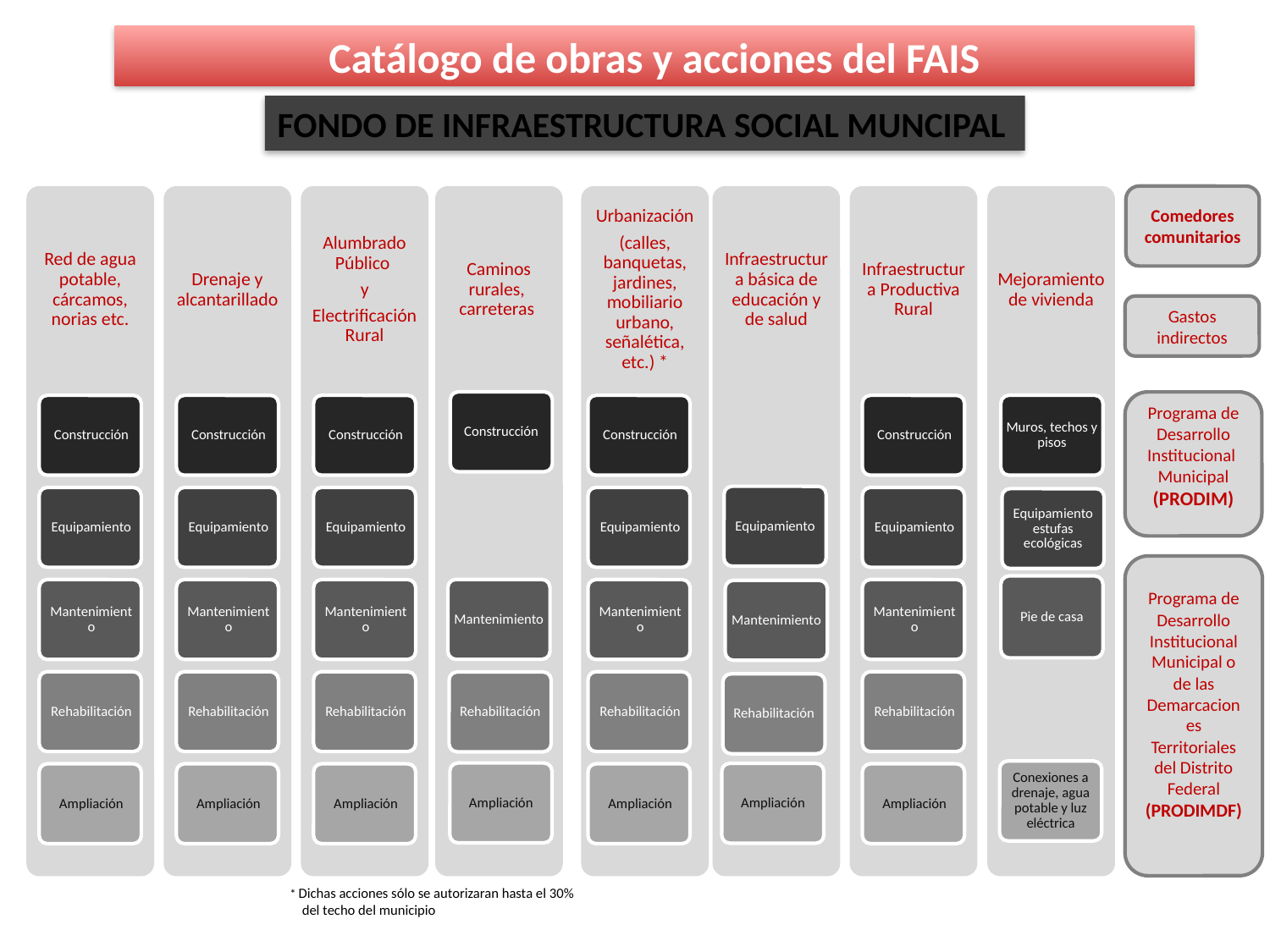

Catálogo de obras y acciones del FAIS
FONDO DE INFRAESTRUCTURA SOCIAL MUNCIPAL
Red de agua potable, cárcamos, norias etc.
Construcción
Equipamiento
Mantenimiento
Rehabilitación
Ampliación
Drenaje y alcantarillado
Construcción
Equipamiento
Mantenimiento
Rehabilitación
Ampliación
Alumbrado Público
y
Electrificación Rural
Construcción
Equipamiento
Mantenimiento
Rehabilitación
Ampliación
Caminos rurales,  carreteras
Urbanización
(calles, banquetas, jardines, mobiliario urbano, señalética, etc.) *
Construcción
Equipamiento
Mantenimiento
Rehabilitación
Ampliación
Infraestructura básica de educación y de salud
Infraestructura Productiva Rural
Construcción
Equipamiento
Mantenimiento
Rehabilitación
Ampliación
Mejoramiento de vivienda
Comedores comunitarios
Gastos indirectos

Construcción
Programa de Desarrollo Institucional  Municipal
(PRODIM)

Muros, techos y pisos

Equipamiento

Equipamiento estufas ecológicas
Programa de Desarrollo Institucional Municipal o de las Demarcaciones Territoriales del Distrito Federal (PRODIMDF)

Pie de casa

Mantenimiento

Mantenimiento

Rehabilitación

Rehabilitación

Conexiones a drenaje, agua potable y luz eléctrica

Ampliación

Ampliación
* Dichas acciones sólo se autorizaran hasta el 30% del techo del municipio